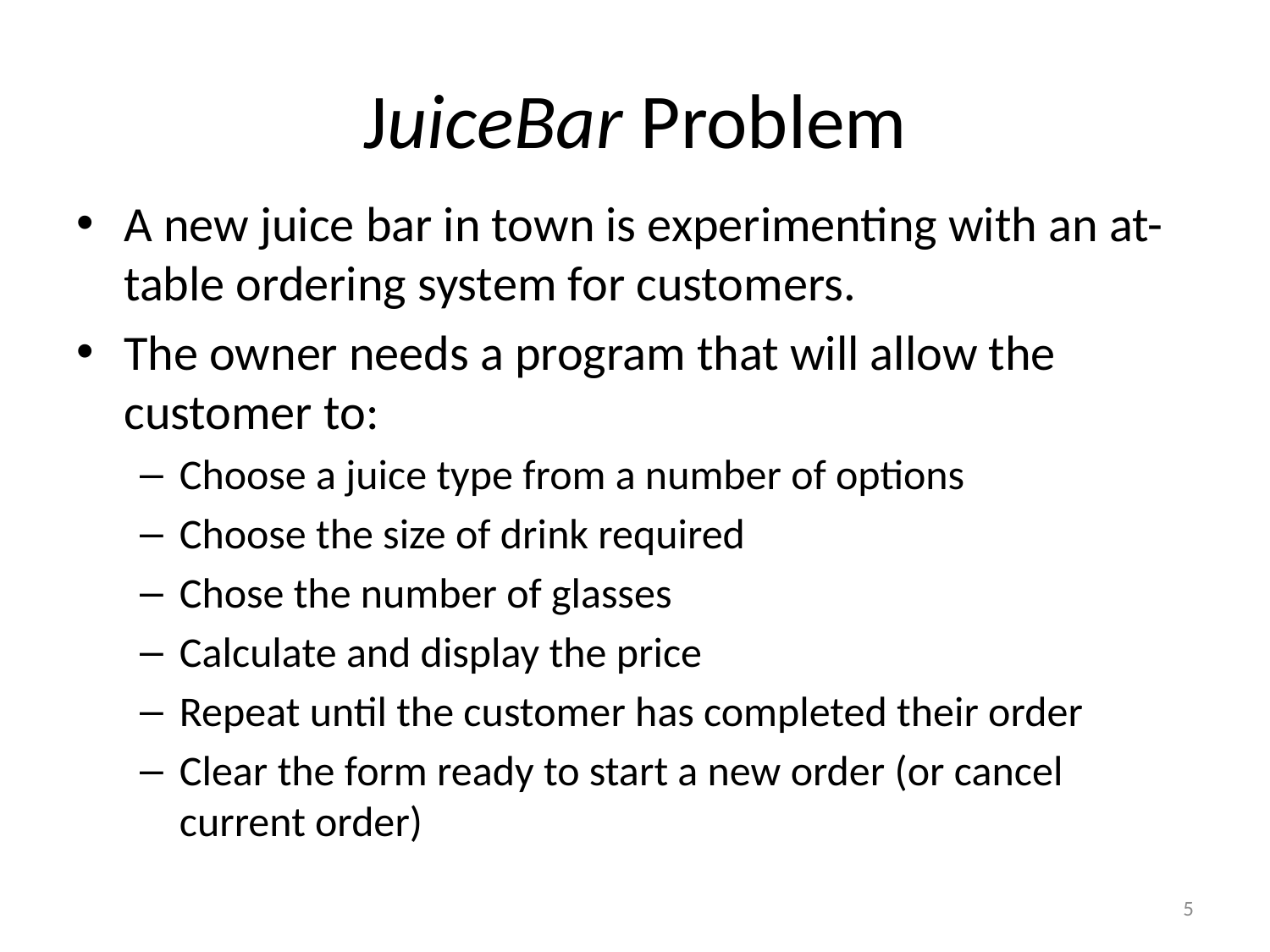

# JuiceBar Problem
A new juice bar in town is experimenting with an at-table ordering system for customers.
The owner needs a program that will allow the customer to:
Choose a juice type from a number of options
Choose the size of drink required
Chose the number of glasses
Calculate and display the price
Repeat until the customer has completed their order
Clear the form ready to start a new order (or cancel current order)

5